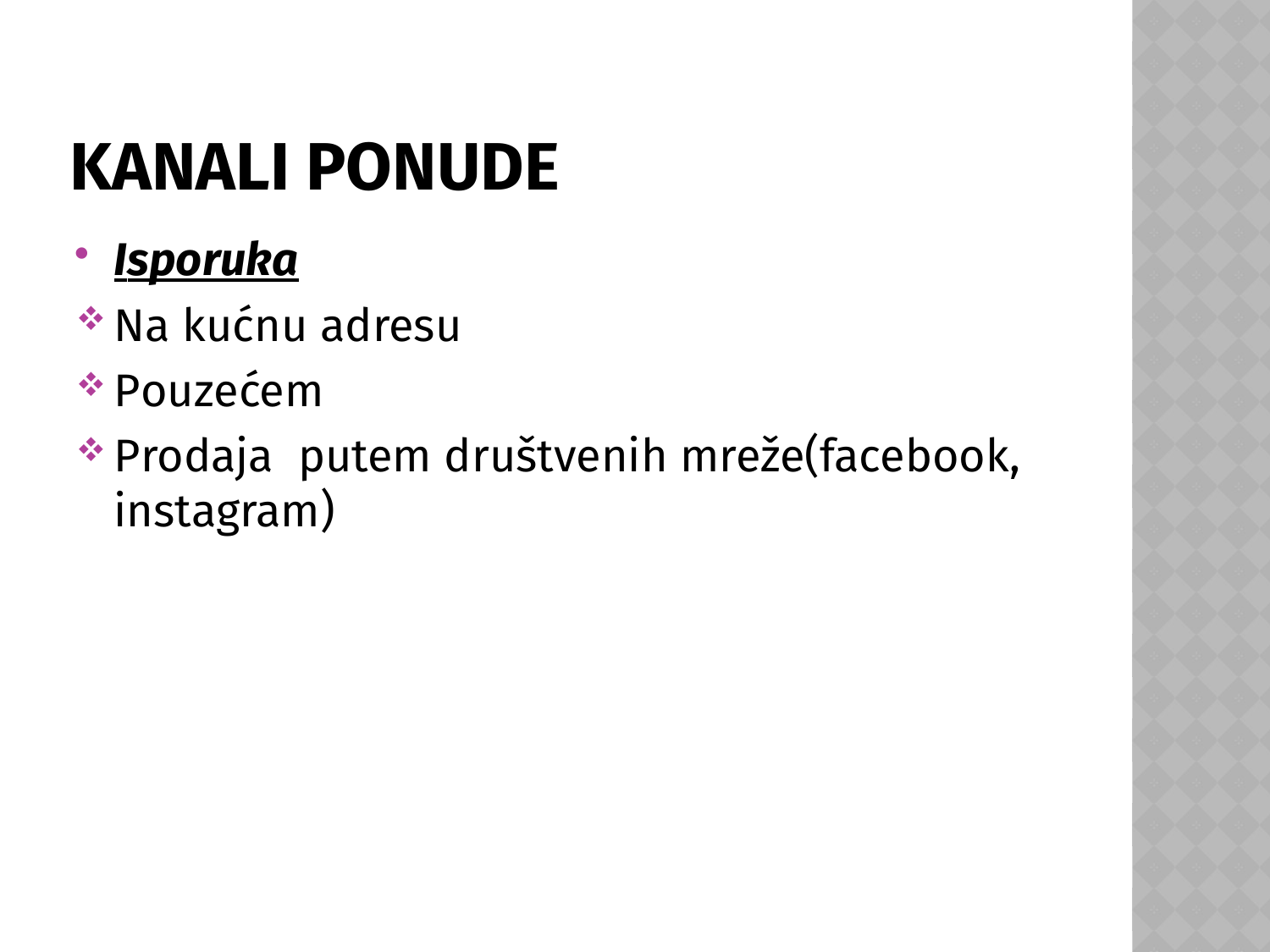

# Kanali ponude
Isporuka
Na kućnu adresu
Pouzećem
Prodaja  putem društvenih mreže(facebook, instagram)